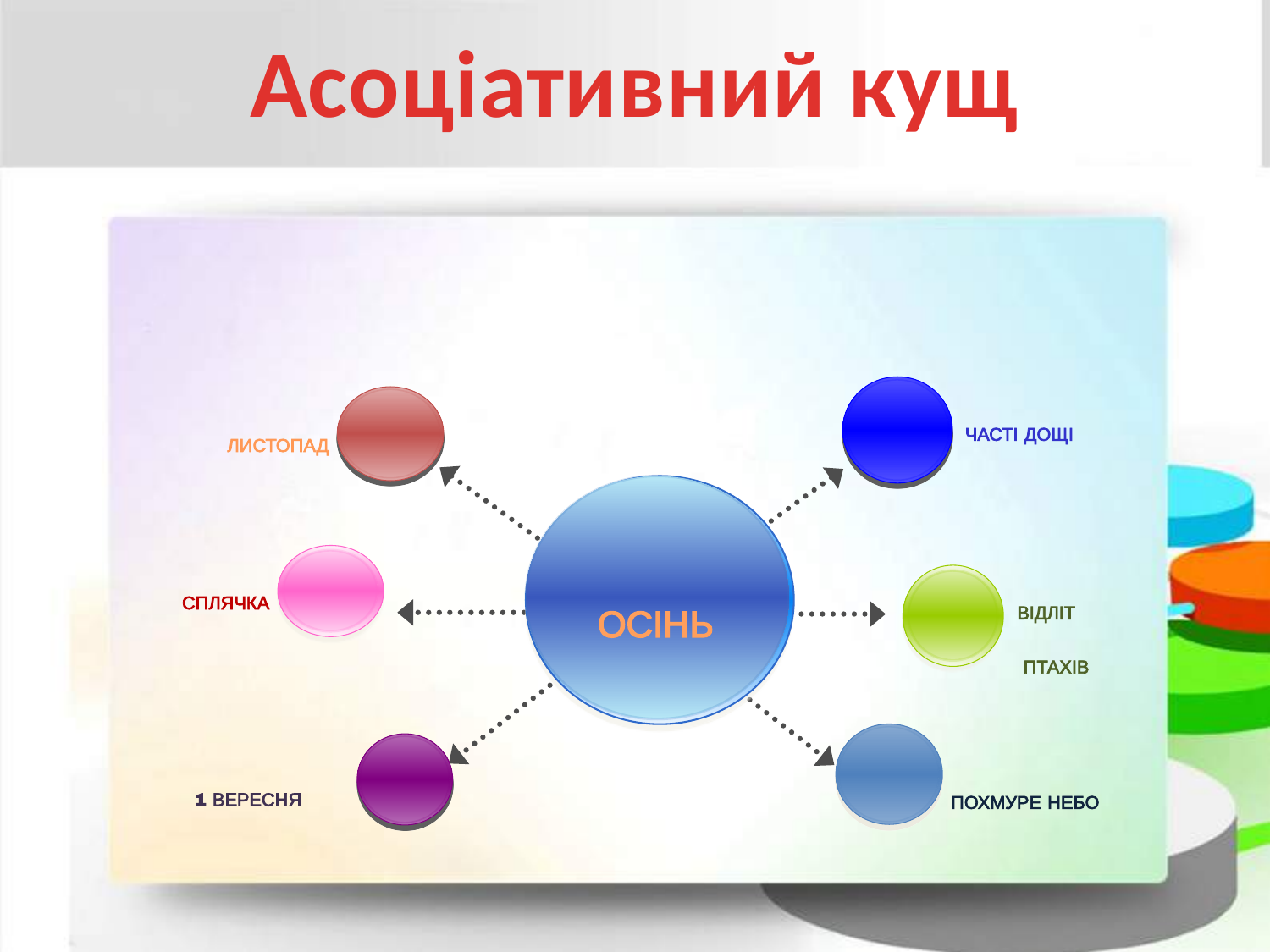

# Асоціативний кущ

ЧАСТІ ДОЩІ
ЛИСТОПАД

СПЛЯЧКА
ОСІНЬ
ВІДЛІТ
 ПТАХІВ

1 ВЕРЕСНЯ
ПОХМУРЕ НЕБО